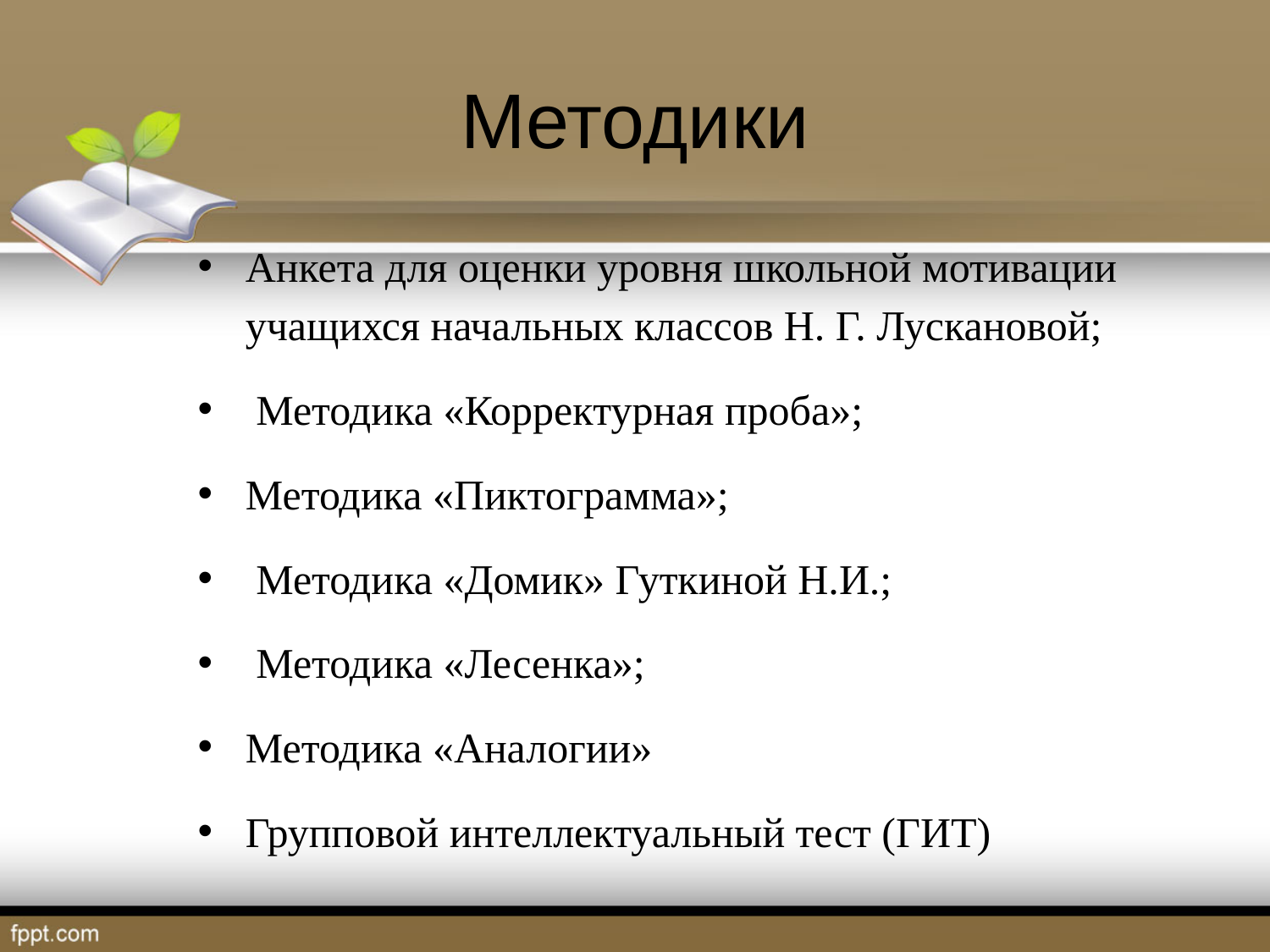

# Методики
Анкета для оценки уровня школьной мотивации учащихся начальных классов Н. Г. Лускановой;
 Методика «Корректурная проба»;
Методика «Пиктограмма»;
 Методика «Домик» Гуткиной Н.И.;
 Методика «Лесенка»;
Методика «Аналогии»
Групповой интеллектуальный тест (ГИТ)